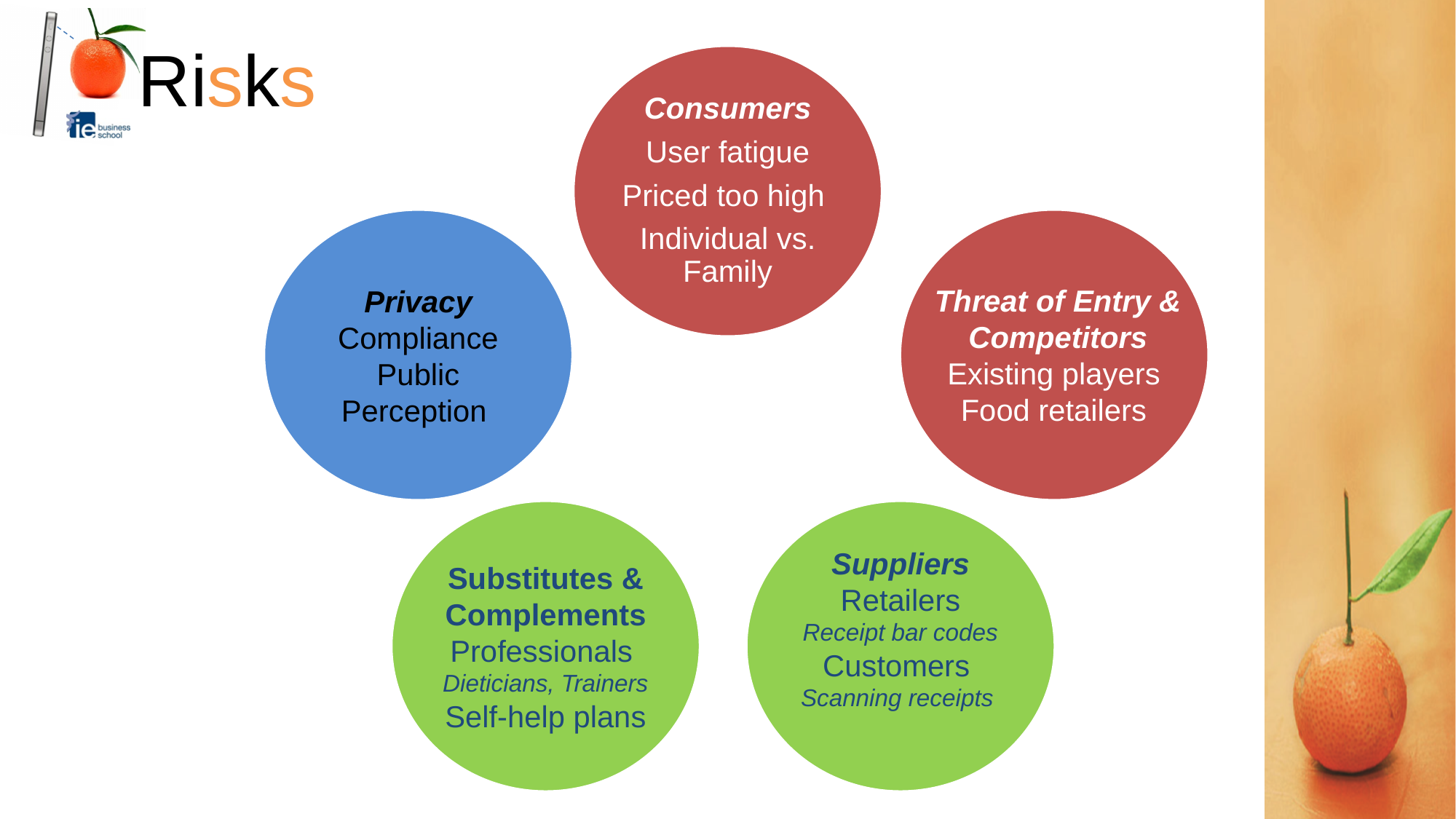

Risks

Consumers
User fatigue
Priced too high
Individual vs. Family

Threat of Entry & Competitors
Existing players
Food retailers

Privacy
Compliance
Public Perception

Substitutes & Complements
Professionals
Dieticians, Trainers
Self-help plans

Suppliers
Retailers
Receipt bar codes
Customers
Scanning receipts